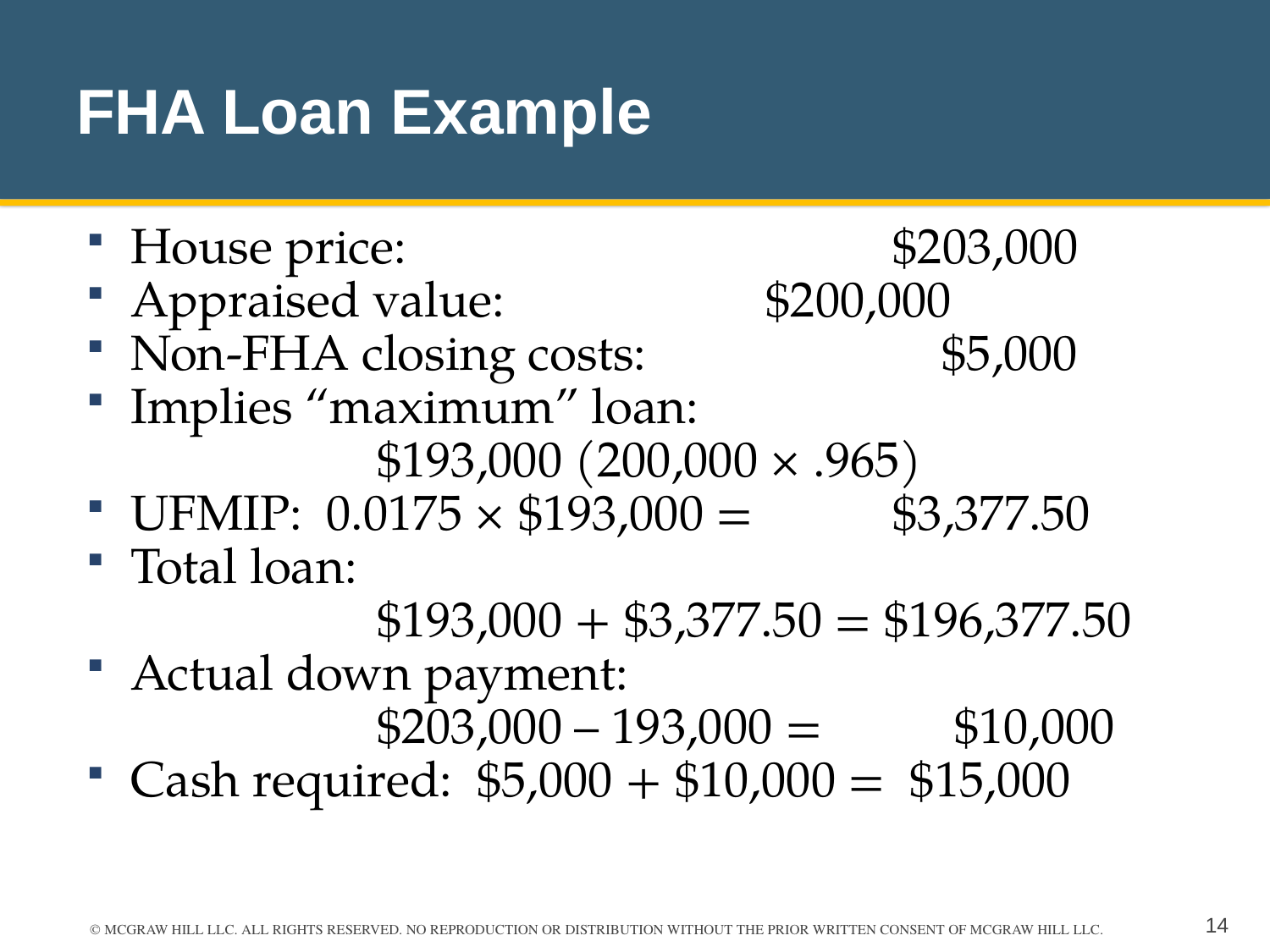

# FHA Loan Example
House price:     				$203,000
Appraised value: 			$200,000
Non-FHA closing costs:    	    	    $5,000
Implies “maximum” loan:
	$193,000 (200,000 × .965)
UFMIP:  0.0175 × $193,000 = 	$3,377.50
Total loan:
	$193,000 + $3,377.50 = $196,377.50
Actual down payment:
	$203,000 – 193,000 = 	     $10,000
Cash required:  $5,000 + $10,000 =  $15,000

© MCGRAW HILL LLC. ALL RIGHTS RESERVED. NO REPRODUCTION OR DISTRIBUTION WITHOUT THE PRIOR WRITTEN CONSENT OF MCGRAW HILL LLC.
14